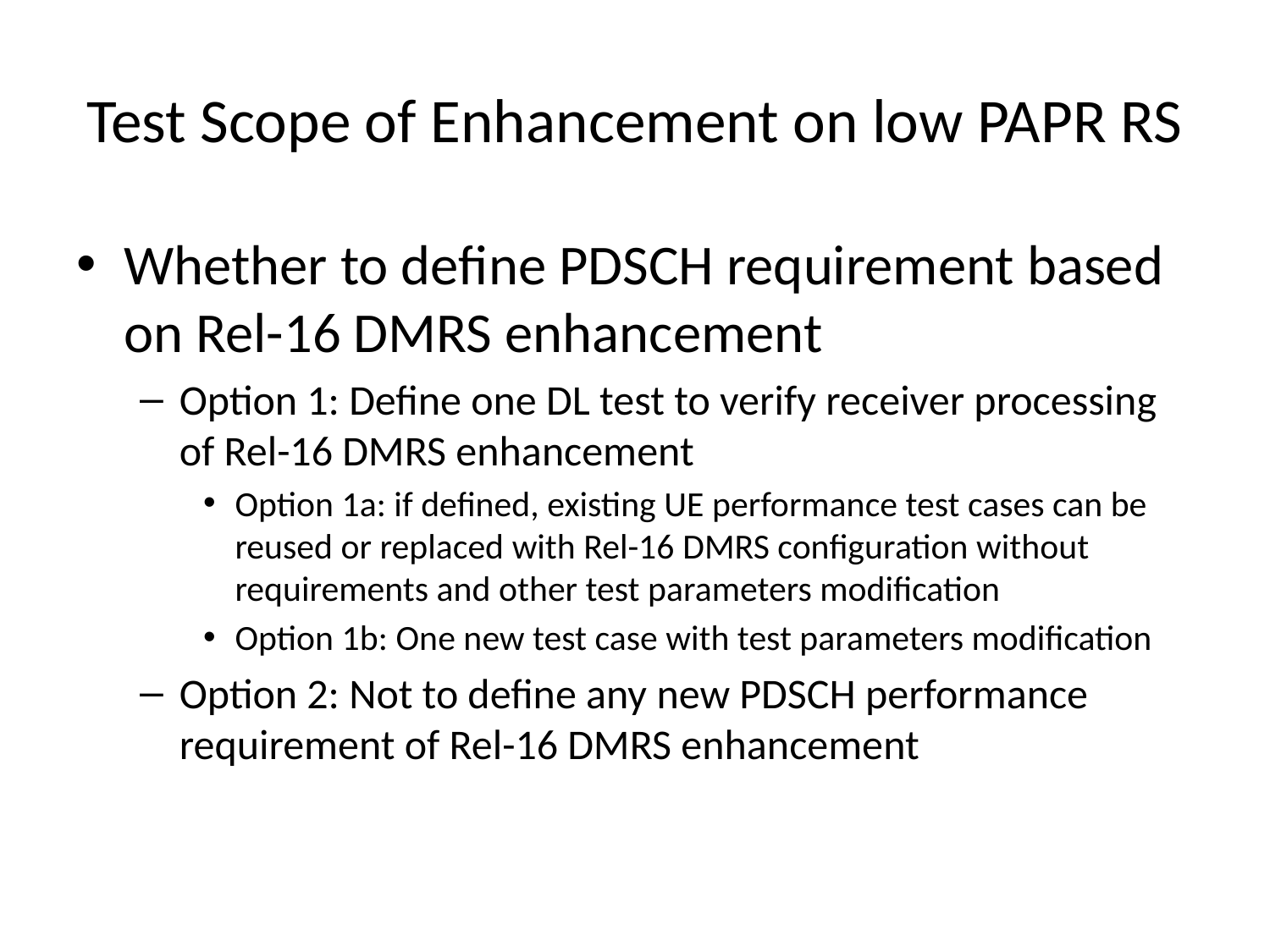

# Test Scope of Enhancement on low PAPR RS
Whether to define PDSCH requirement based on Rel-16 DMRS enhancement
Option 1: Define one DL test to verify receiver processing of Rel-16 DMRS enhancement
Option 1a: if defined, existing UE performance test cases can be reused or replaced with Rel-16 DMRS configuration without requirements and other test parameters modification
Option 1b: One new test case with test parameters modification
Option 2: Not to define any new PDSCH performance requirement of Rel-16 DMRS enhancement